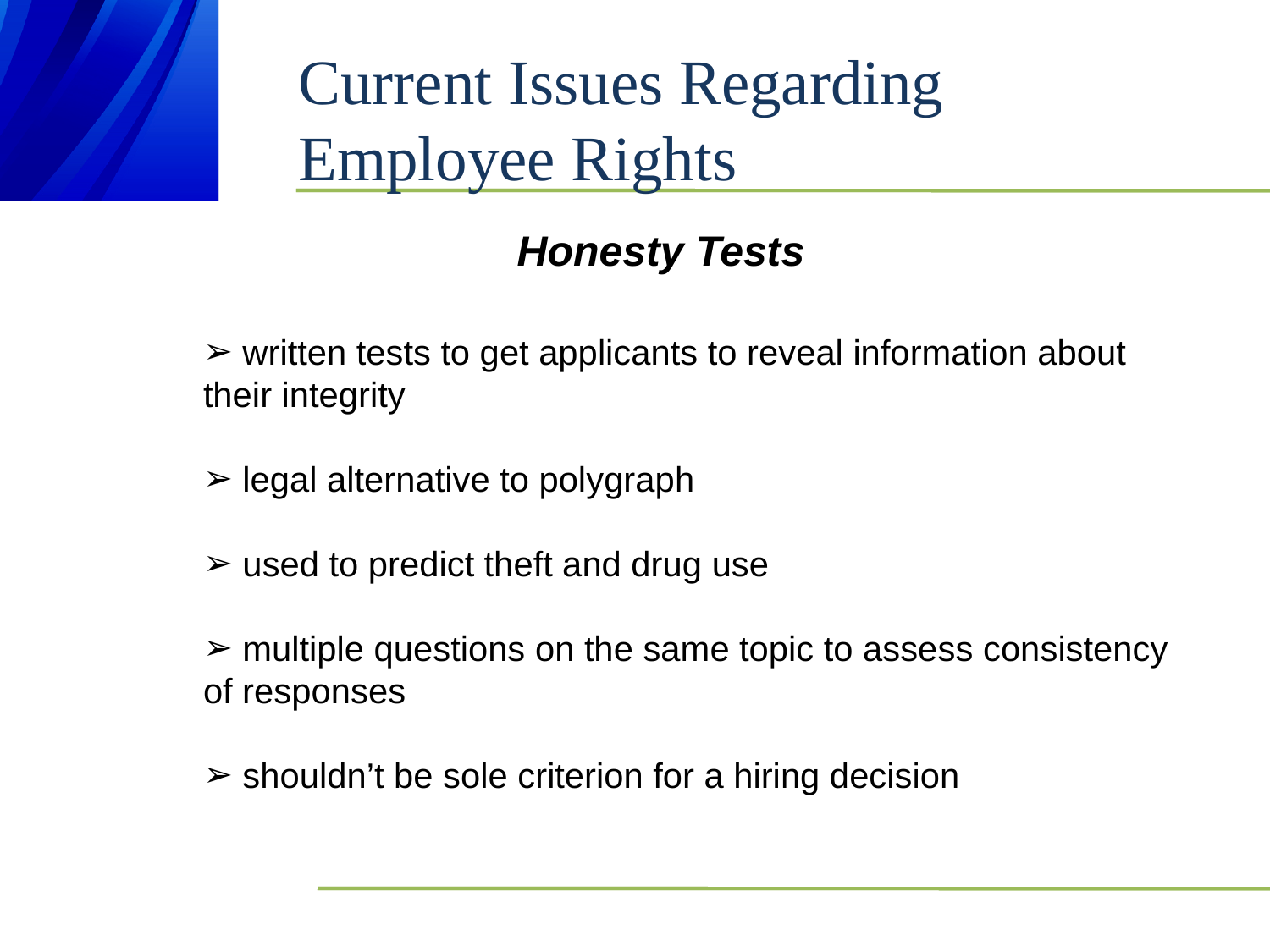

# Current Issues Regarding Employee Rights

Honesty Tests
 written tests to get applicants to reveal information about their integrity

 legal alternative to polygraph

 used to predict theft and drug use

 multiple questions on the same topic to assess consistency of responses

 shouldn’t be sole criterion for a hiring decision